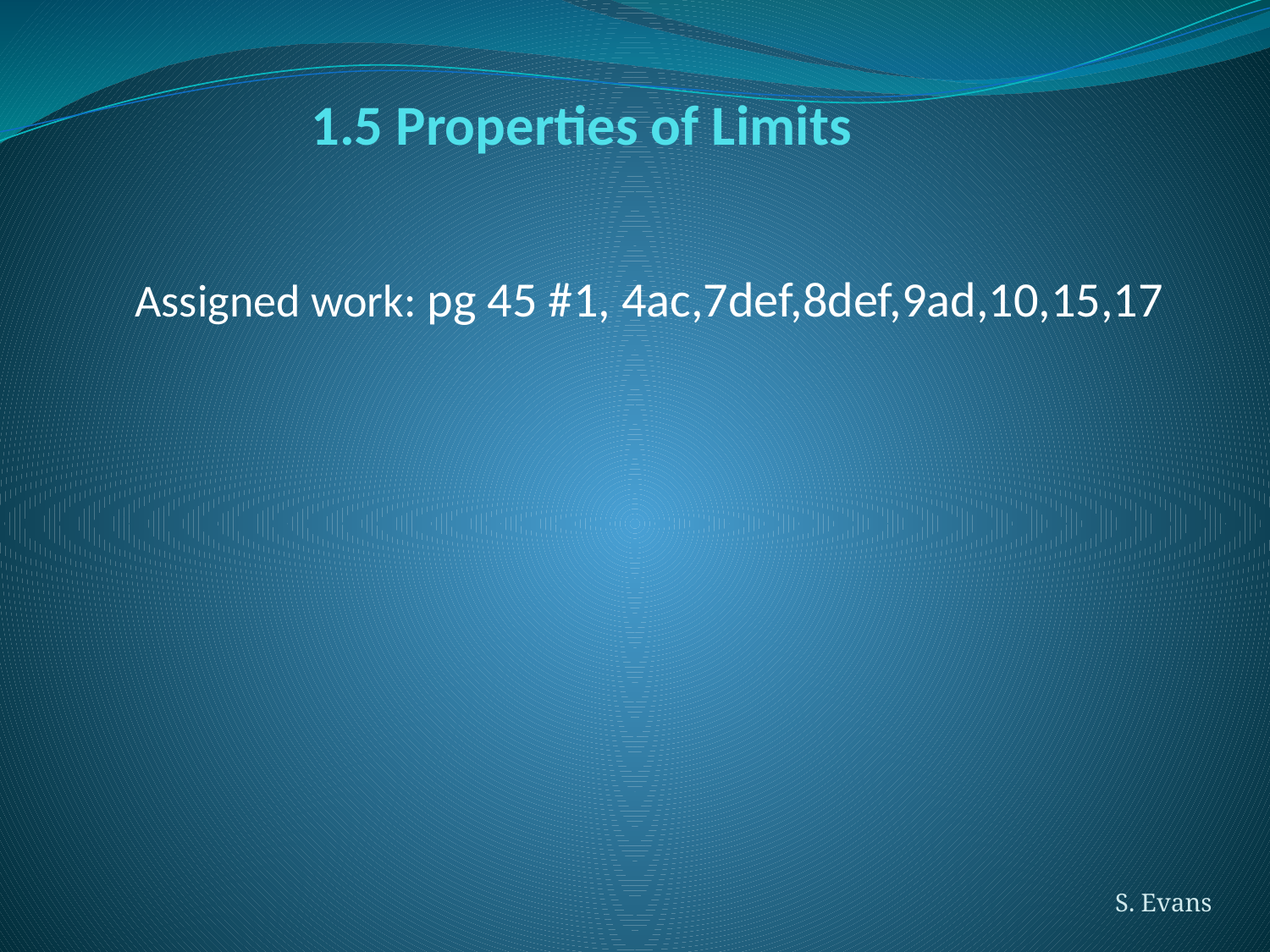

# 1.5 Properties of Limits

Assigned work: pg 45 #1, 4ac,7def,8def,9ad,10,15,17

S. Evans